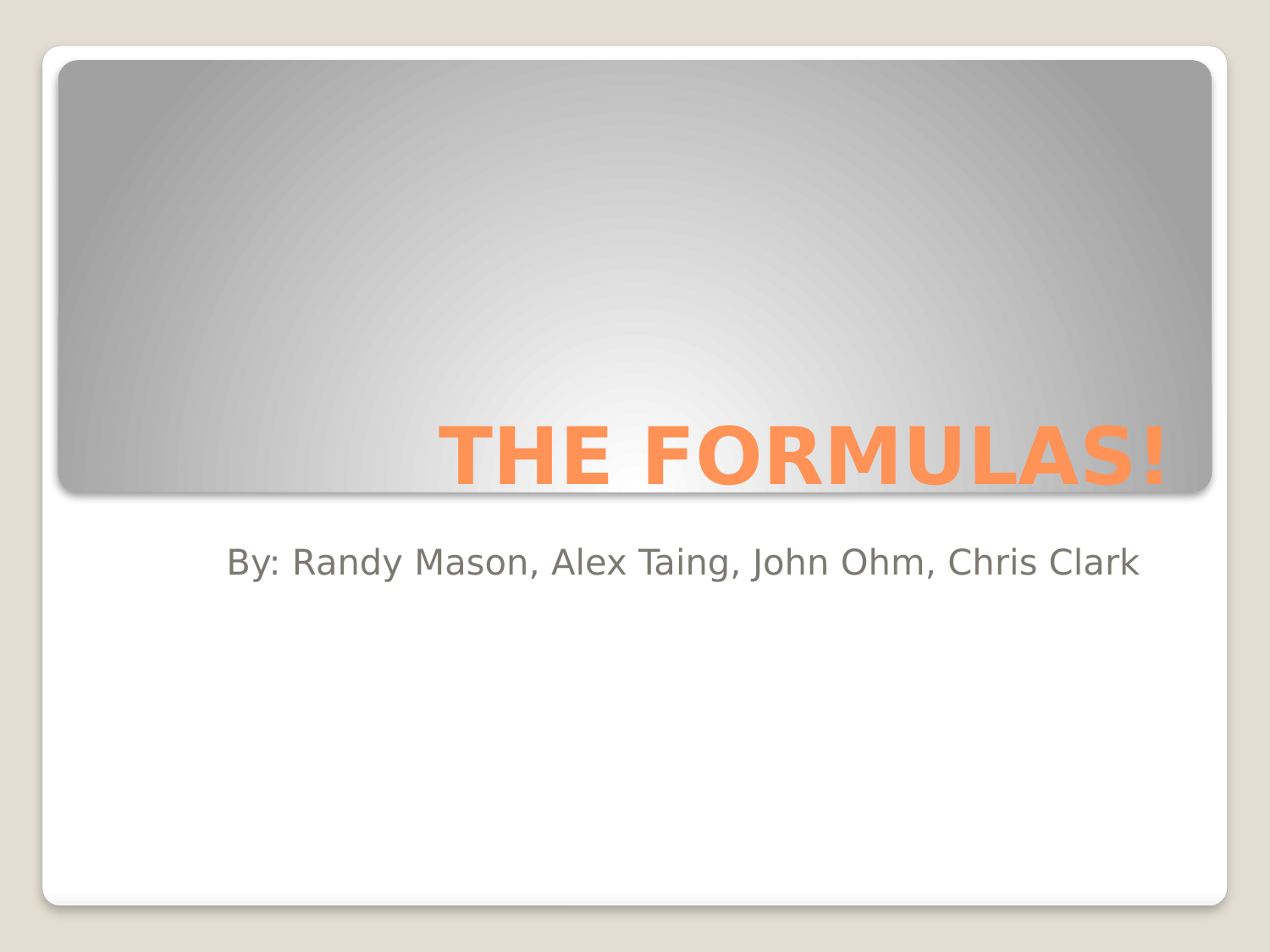

# THE FORMULAS!
By: Randy Mason, Alex Taing, John Ohm, Chris Clark